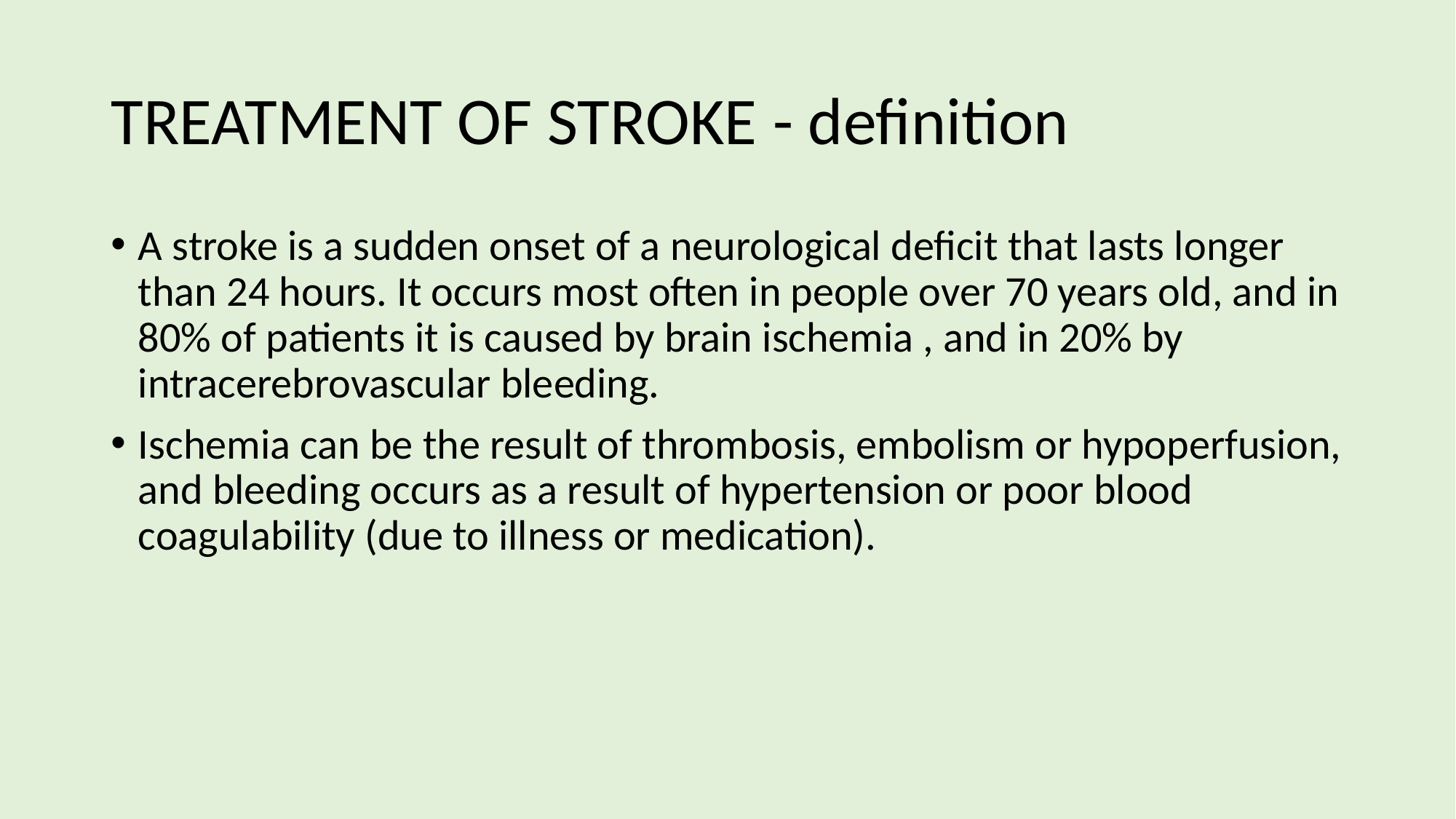

# TREATMENT OF STROKE - definition
A stroke is a sudden onset of a neurological deficit that lasts longer than 24 hours. It occurs most often in people over 70 years old, and in 80% of patients it is caused by brain ischemia , and in 20% by intracerebrovascular bleeding.
Ischemia can be the result of thrombosis, embolism or hypoperfusion, and bleeding occurs as a result of hypertension or poor blood coagulability (due to illness or medication).